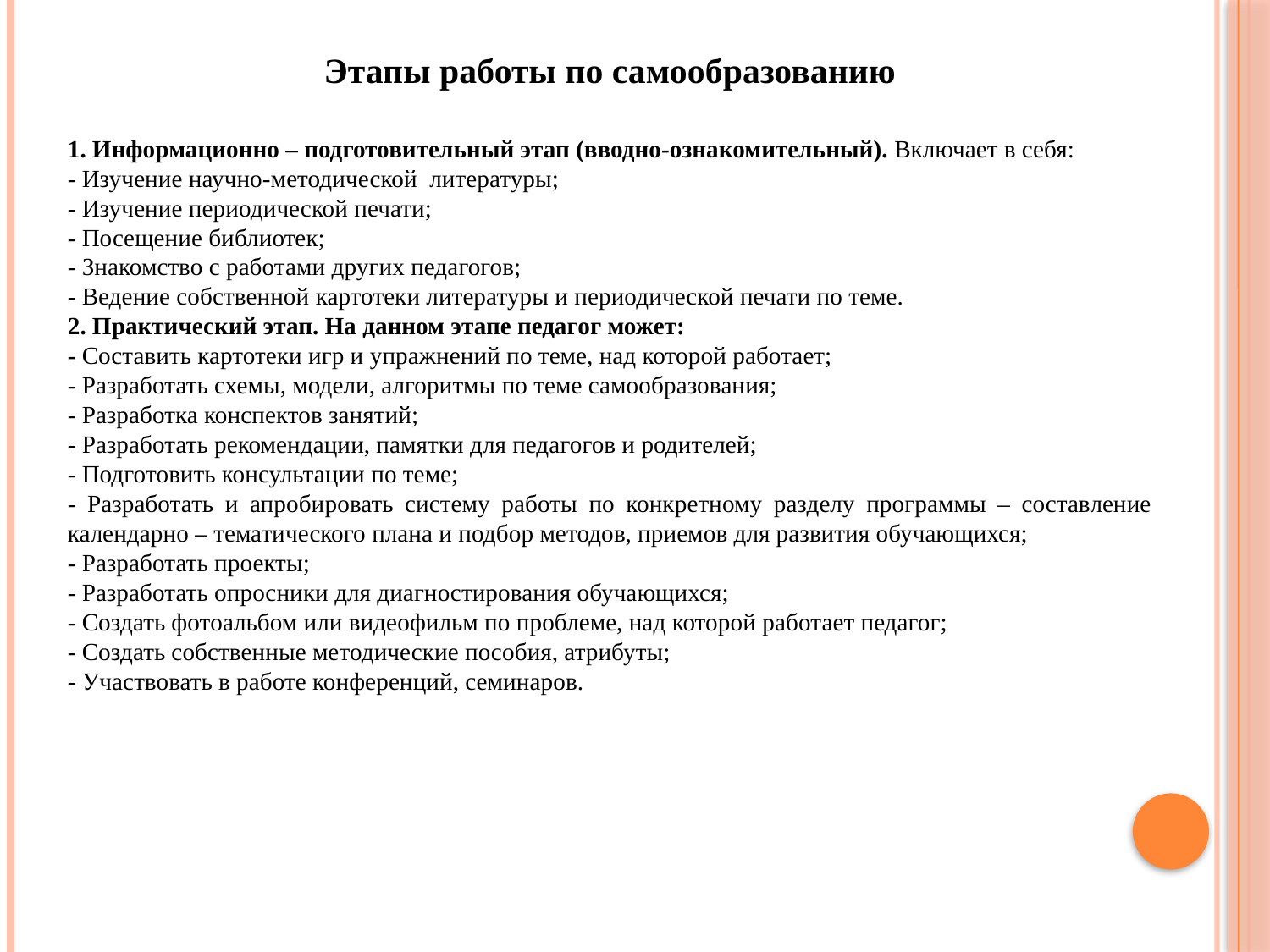

Этапы работы по самообразованию

1. Информационно – подготовительный этап (вводно-ознакомительный). Включает в себя:
- Изучение научно-методической  литературы;
- Изучение периодической печати;
- Посещение библиотек;
- Знакомство с работами других педагогов;
- Ведение собственной картотеки литературы и периодической печати по теме.
2. Практический этап. На данном этапе педагог может:
- Составить картотеки игр и упражнений по теме, над которой работает;
- Разработать схемы, модели, алгоритмы по теме самообразования;
- Разработка конспектов занятий;
- Разработать рекомендации, памятки для педагогов и родителей;
- Подготовить консультации по теме;
- Разработать и апробировать систему работы по конкретному разделу программы – составление календарно – тематического плана и подбор методов, приемов для развития обучающихся;
- Разработать проекты;
- Разработать опросники для диагностирования обучающихся;
- Создать фотоальбом или видеофильм по проблеме, над которой работает педагог;
- Создать собственные методические пособия, атрибуты;
- Участвовать в работе конференций, семинаров.